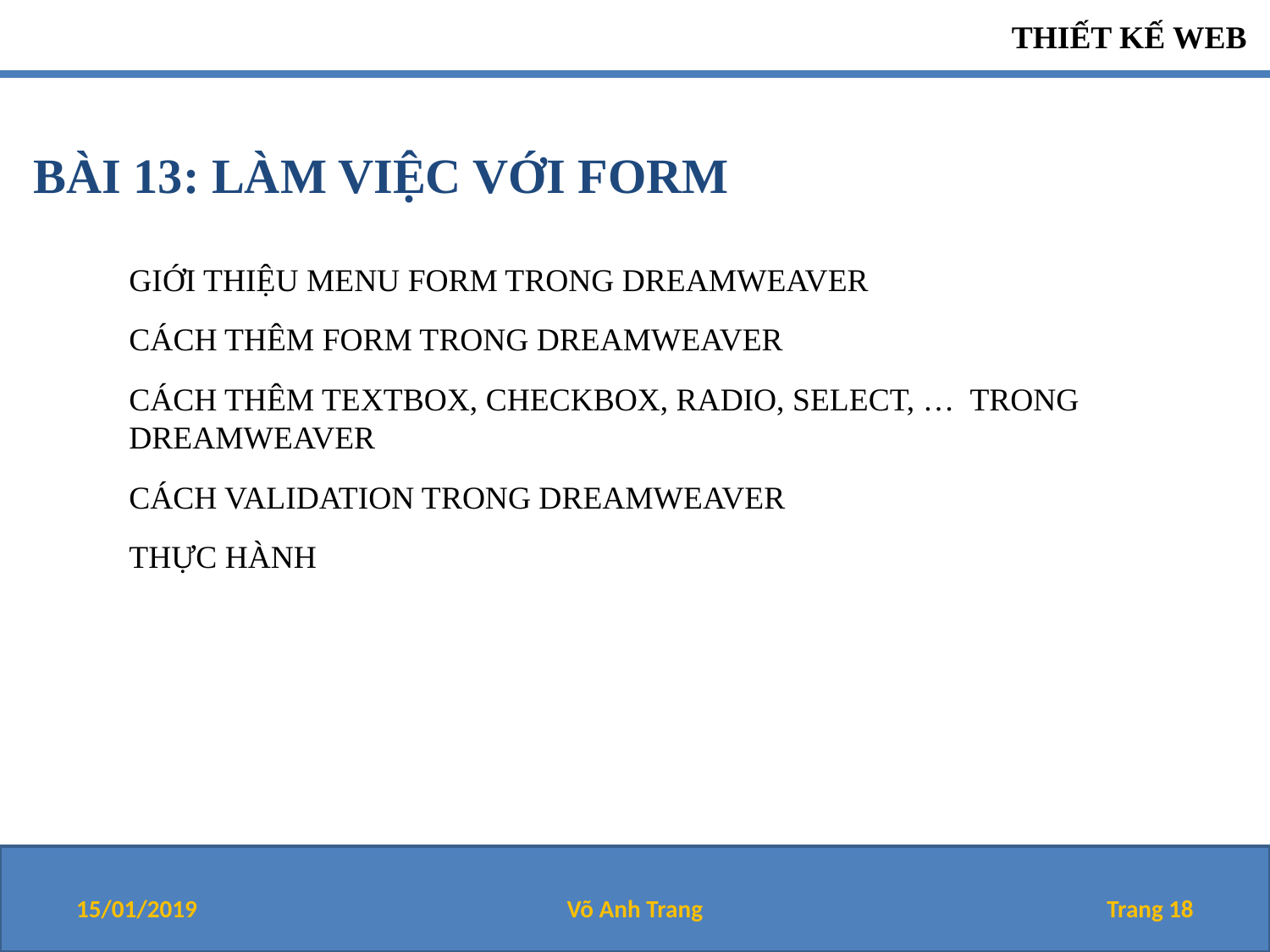

BÀI 13: LÀM VIỆC VỚI FORM
GIỚI THIỆU MENU FORM TRONG DREAMWEAVER
CÁCH THÊM FORM TRONG DREAMWEAVER
CÁCH THÊM TEXTBOX, CHECKBOX, RADIO, SELECT, …  TRONG DREAMWEAVER
CÁCH VALIDATION TRONG DREAMWEAVER
THỰC HÀNH
15/01/2019
Võ Anh Trang
Trang 18